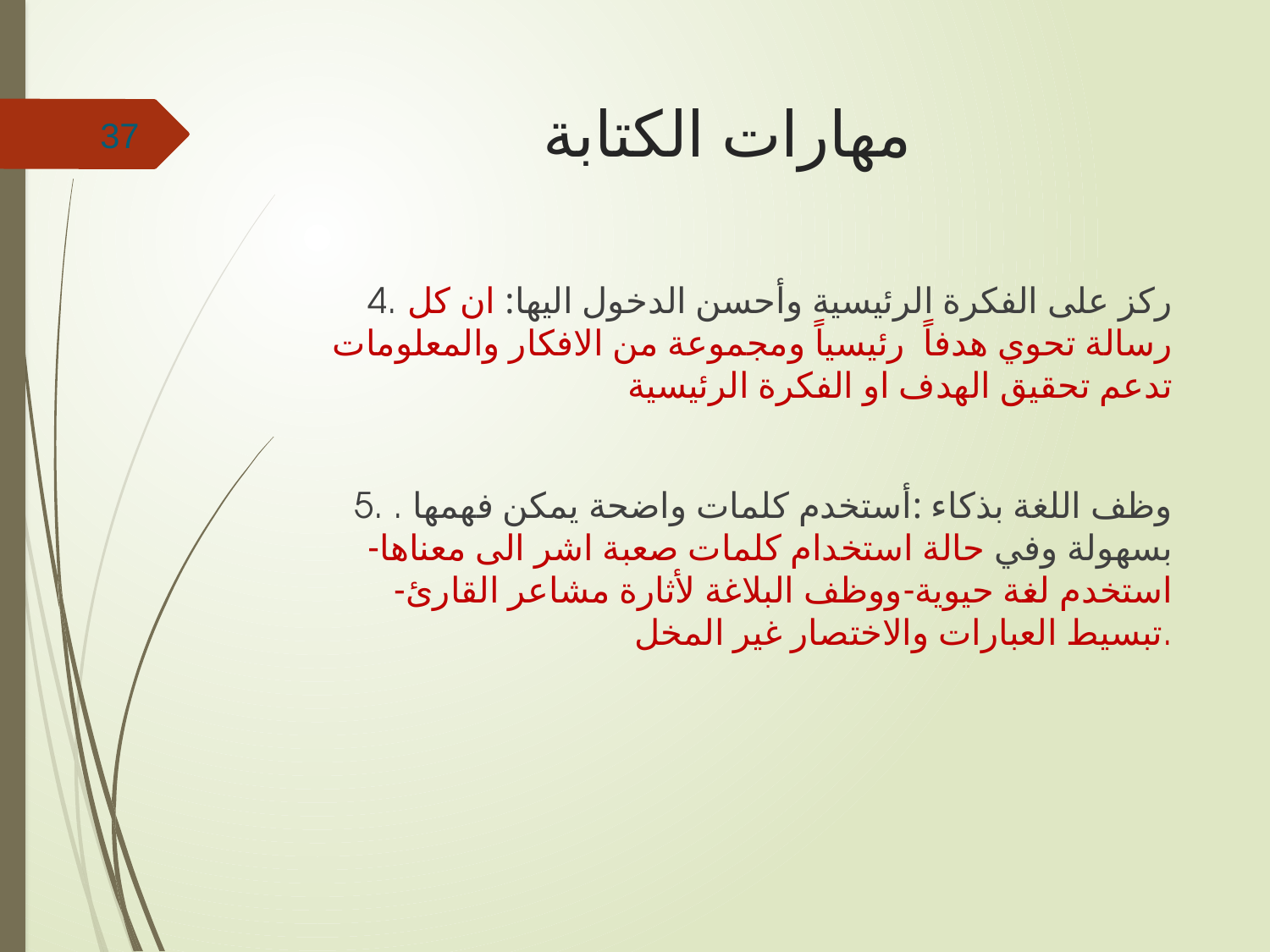

# مهارات الكتابة
37

4. ركز على الفكرة الرئيسية وأحسن الدخول اليها: ان كل رسالة تحوي هدفاً  رئيسياً ومجموعة من الافكار والمعلومات تدعم تحقيق الهدف او الفكرة الرئيسية

5. . وظف اللغة بذكاء :أستخدم كلمات واضحة يمكن فهمها بسهولة وفي حالة استخدام كلمات صعبة اشر الى معناها- استخدم لغة حيوية-ووظف البلاغة لأثارة مشاعر القارئ-تبسيط العبارات والاختصار غير المخل.